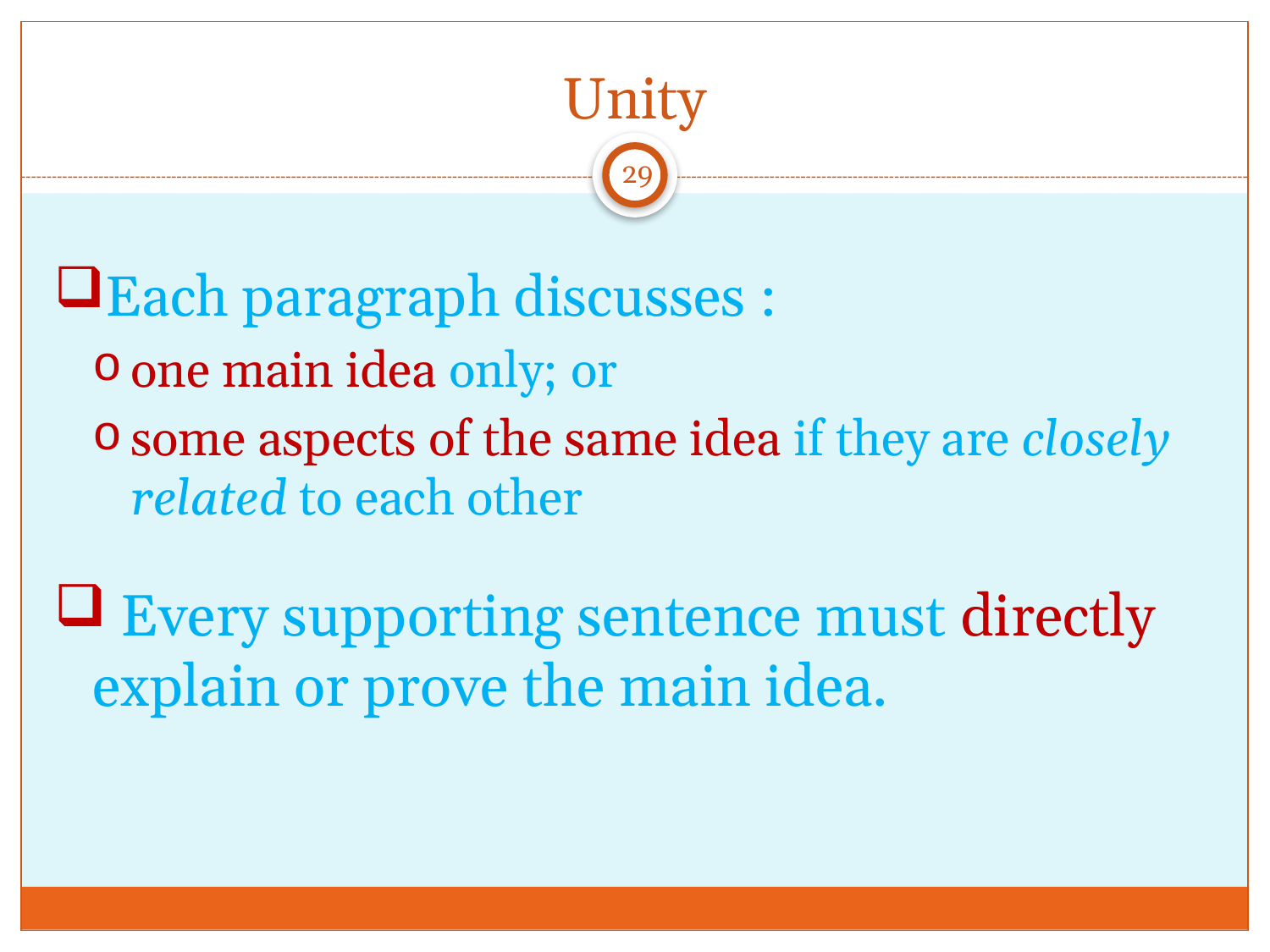

# Unity
29
Each paragraph discusses :
one main idea only; or
some aspects of the same idea if they are closely related to each other
 Every supporting sentence must directly explain or prove the main idea.